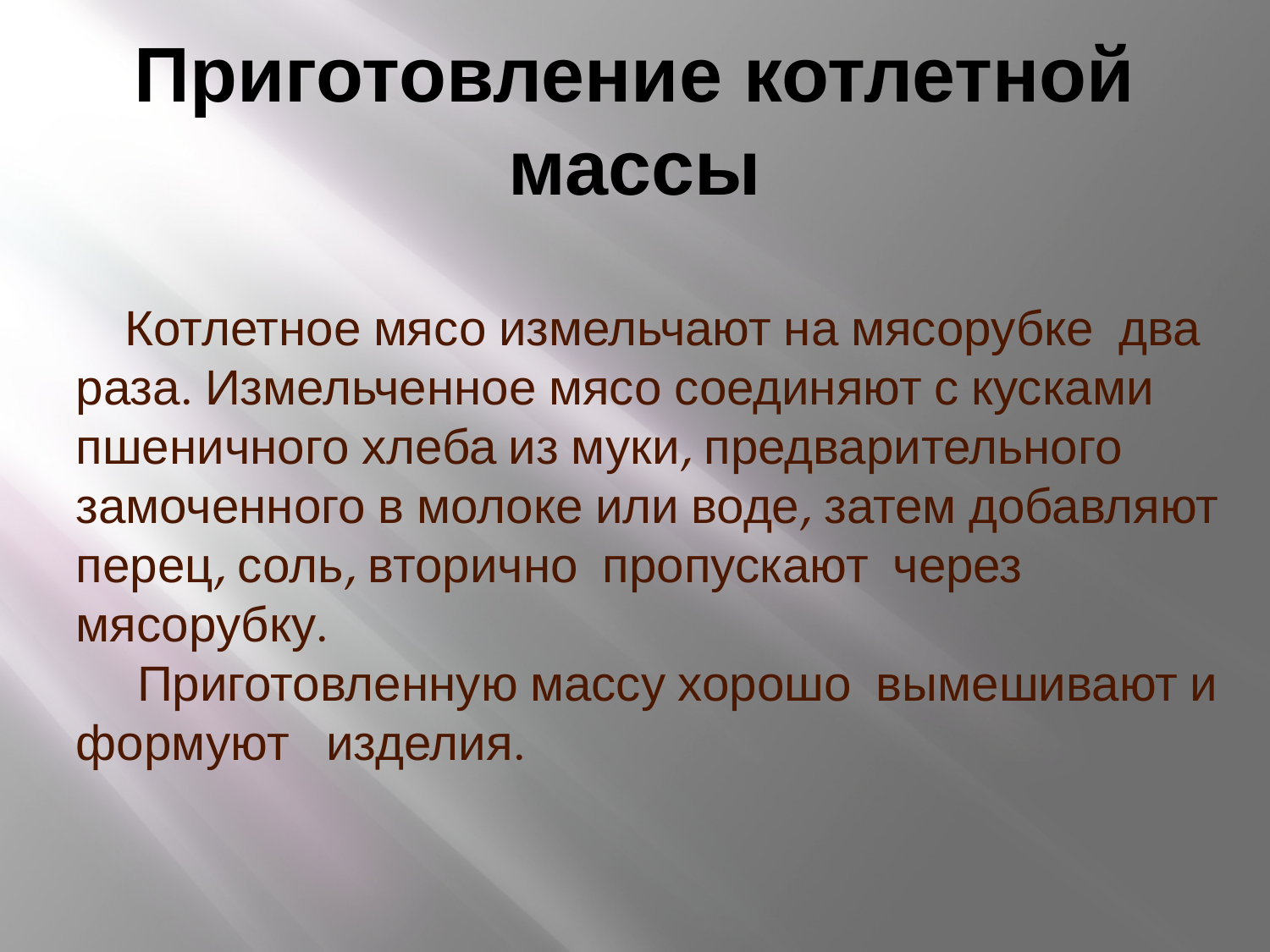

Приготовление котлетной массы
    Котлетное мясо измельчают на мясорубке  два раза. Измельченное мясо соединяют с кусками  пшеничного хлеба из муки, предварительного замоченного в молоке или воде, затем добавляют перец, соль, вторично  пропускают  через мясорубку.
     Приготовленную массу хорошо  вымешивают и формуют   изделия.